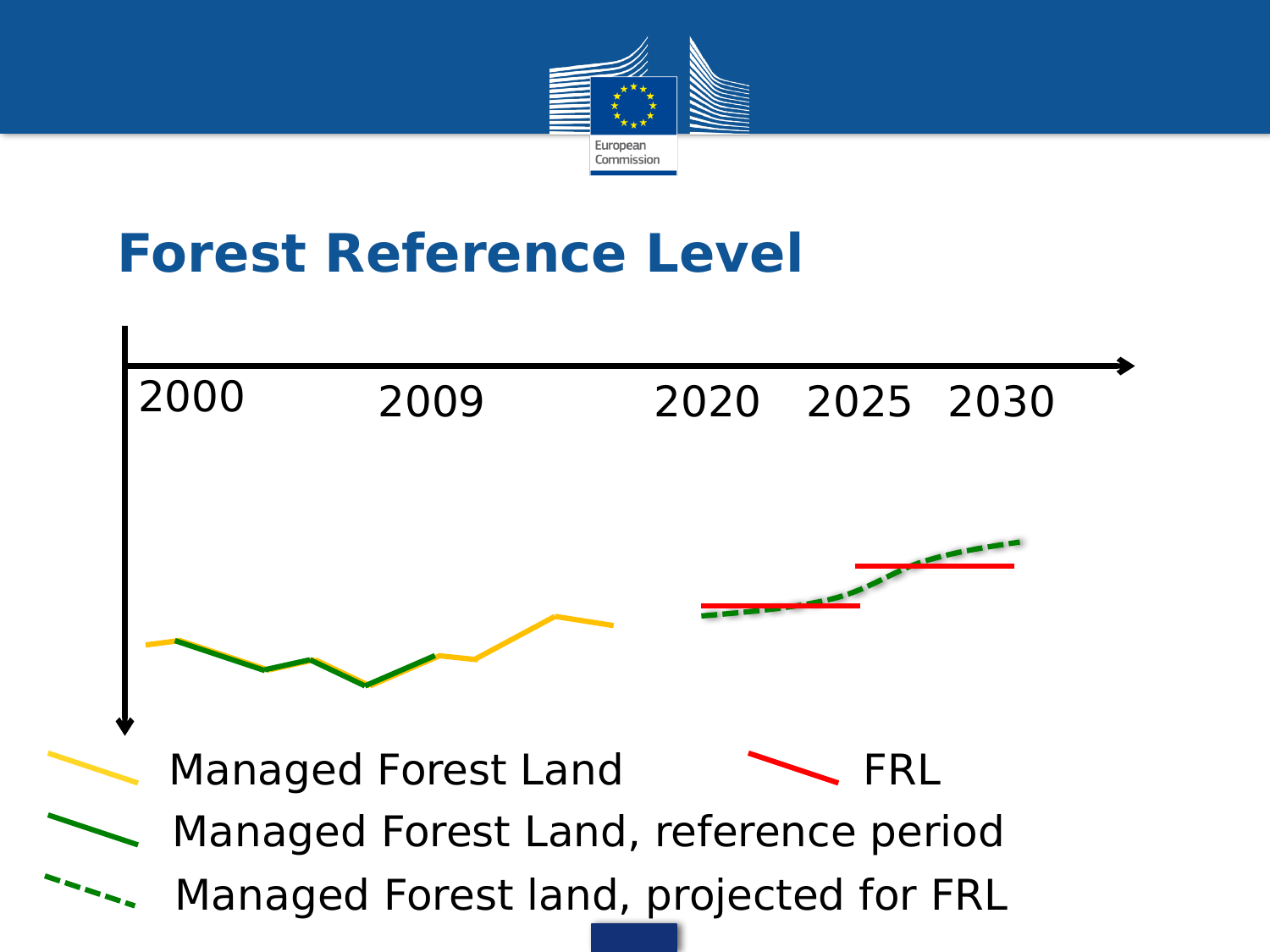

# Forest Reference Level
2000
2009
2020
2025
2030

Managed Forest Land
FRL
Managed Forest Land, reference period
Managed Forest land, projected for FRL